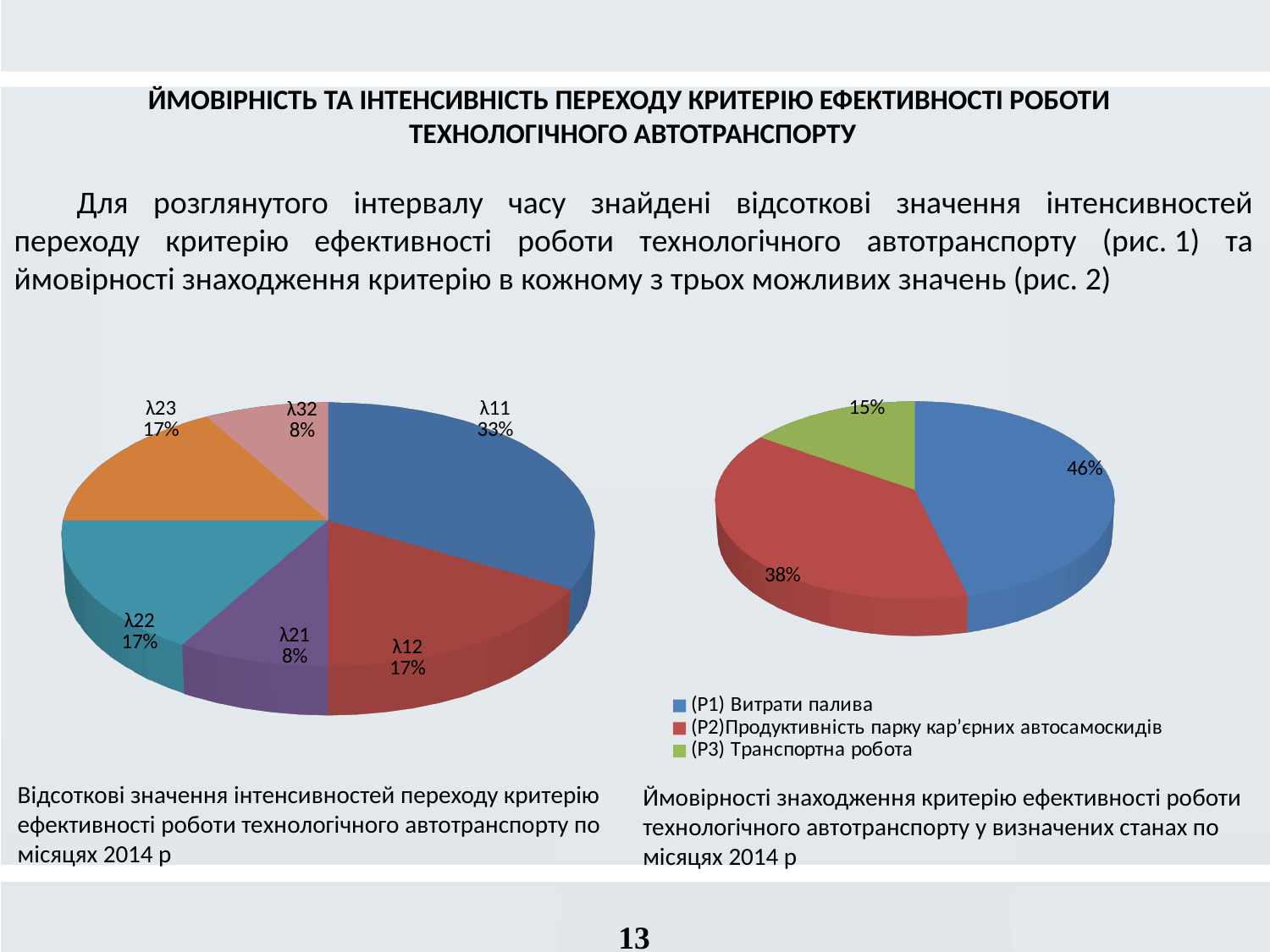

ЙМОВІРНІСТЬ ТА ІНТЕНСИВНІСТЬ ПЕРЕХОДУ КРИТЕРІЮ ЕФЕКТИВНОСТІ РОБОТИ
ТЕХНОЛОГІЧНОГО АВТОТРАНСПОРТУ
Для розглянутого інтервалу часу знайдені відсоткові значення інтенсивностей переходу критерію ефективності роботи технологічного автотранспорту (рис. 1) та ймовірності знаходження критерію в кожному з трьох можливих значень (рис. 2)

[unsupported chart]

[unsupported chart]

Відсоткові значення інтенсивностей переходу критерію ефективності роботи технологічного автотранспорту по місяцях 2014 р
Ймовірності знаходження критерію ефективності роботи технологічного автотранспорту у визначених станах по місяцях 2014 р
13